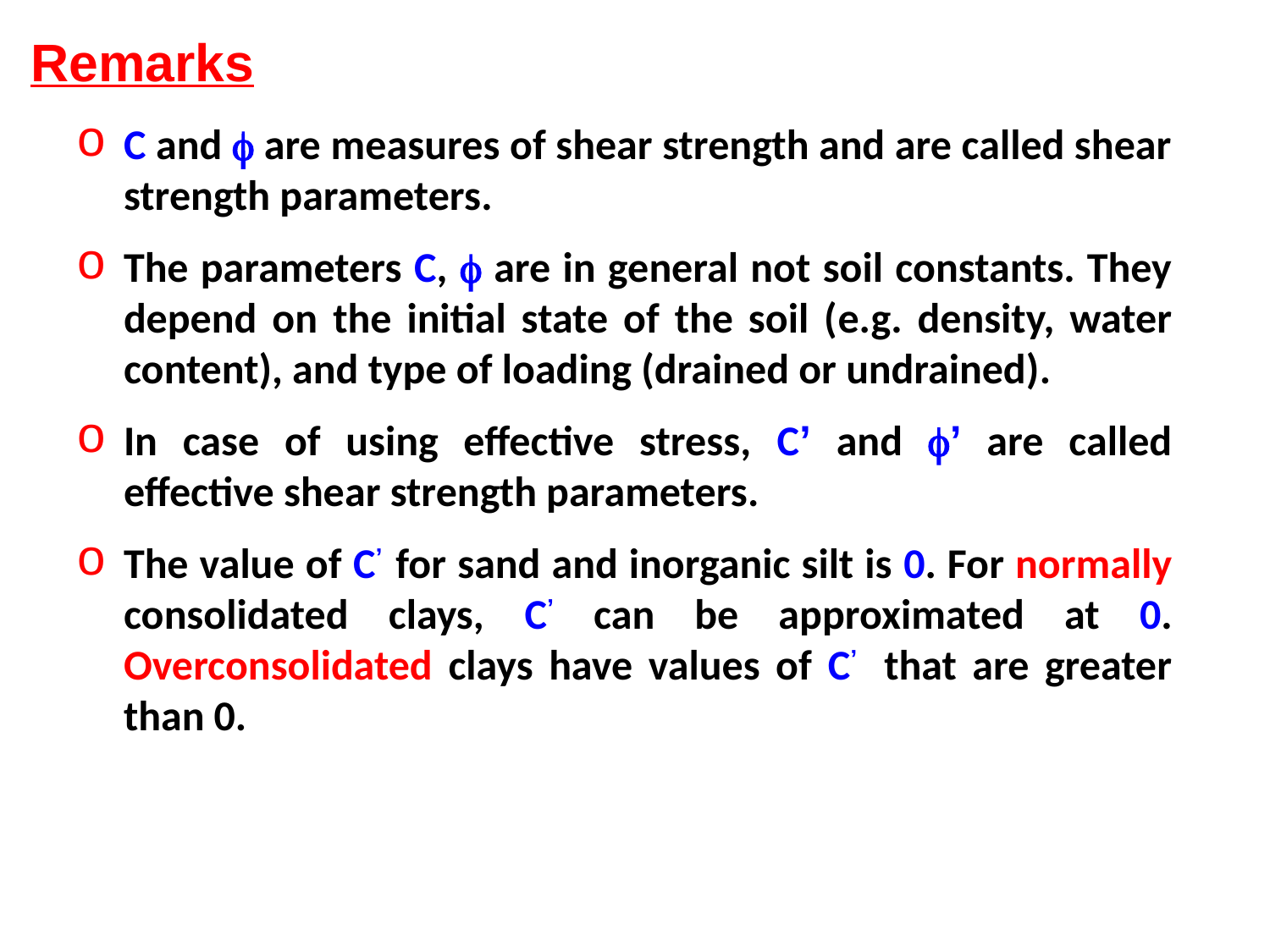

# Remarks
C and φ are measures of shear strength and are called shear strength parameters.
The parameters C, φ are in general not soil constants. They depend on the initial state of the soil (e.g. density, water content), and type of loading (drained or undrained).
In case of using effective stress, C’ and φ’ are called effective shear strength parameters.
The value of C’ for sand and inorganic silt is 0. For normally consolidated clays, C’ can be approximated at 0. Overconsolidated clays have values of C’  that are greater than 0.